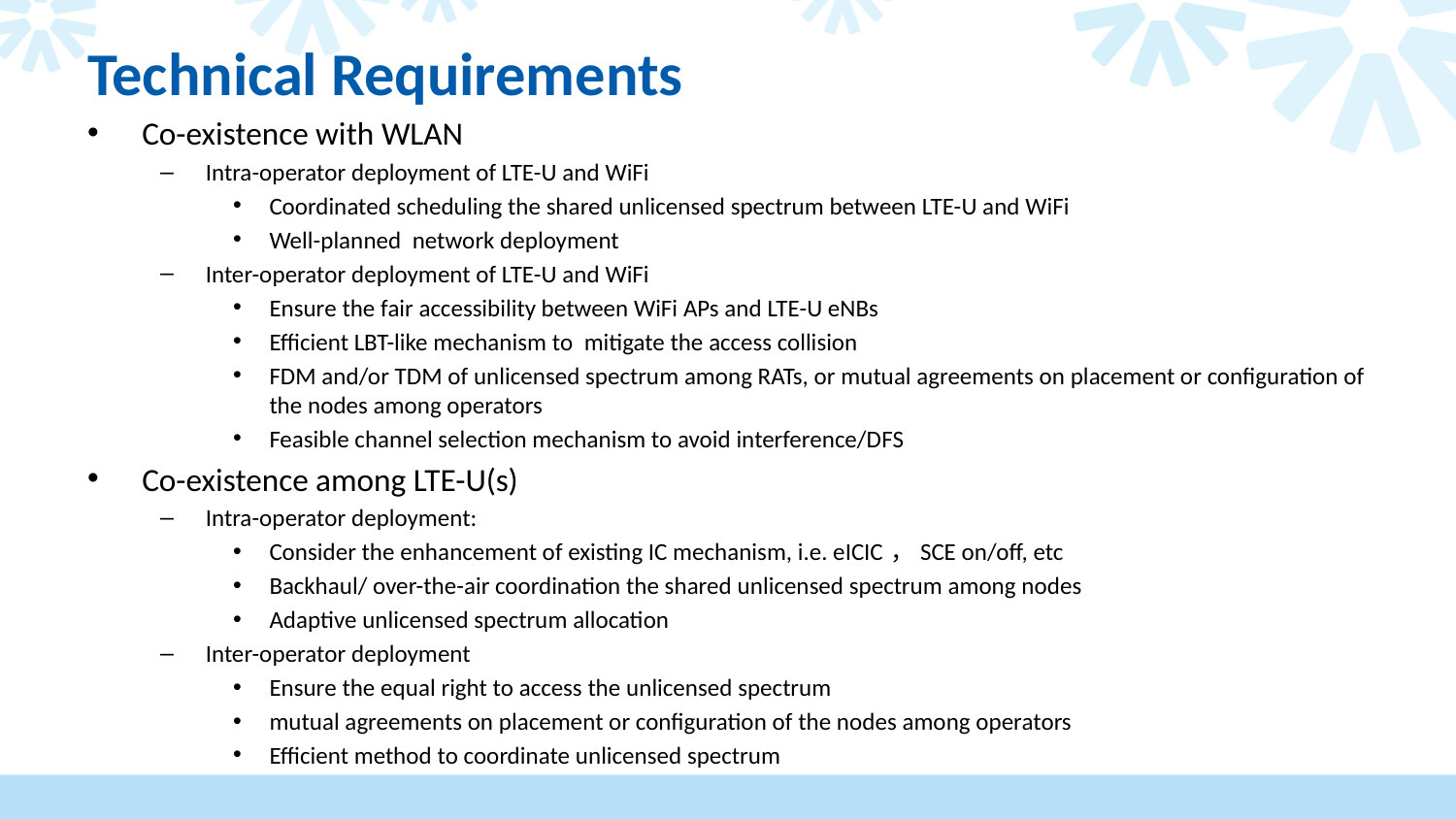

# Technical Requirements
Co-existence with WLAN
Intra-operator deployment of LTE-U and WiFi
Coordinated scheduling the shared unlicensed spectrum between LTE-U and WiFi
Well-planned  network deployment
Inter-operator deployment of LTE-U and WiFi
Ensure the fair accessibility between WiFi APs and LTE-U eNBs
Efficient LBT-like mechanism to  mitigate the access collision
FDM and/or TDM of unlicensed spectrum among RATs, or mutual agreements on placement or configuration of the nodes among operators
Feasible channel selection mechanism to avoid interference/DFS
Co-existence among LTE-U(s)
Intra-operator deployment:
Consider the enhancement of existing IC mechanism, i.e. eICIC，SCE on/off, etc
Backhaul/ over-the-air coordination the shared unlicensed spectrum among nodes
Adaptive unlicensed spectrum allocation
Inter-operator deployment
Ensure the equal right to access the unlicensed spectrum
mutual agreements on placement or configuration of the nodes among operators
Efficient method to coordinate unlicensed spectrum